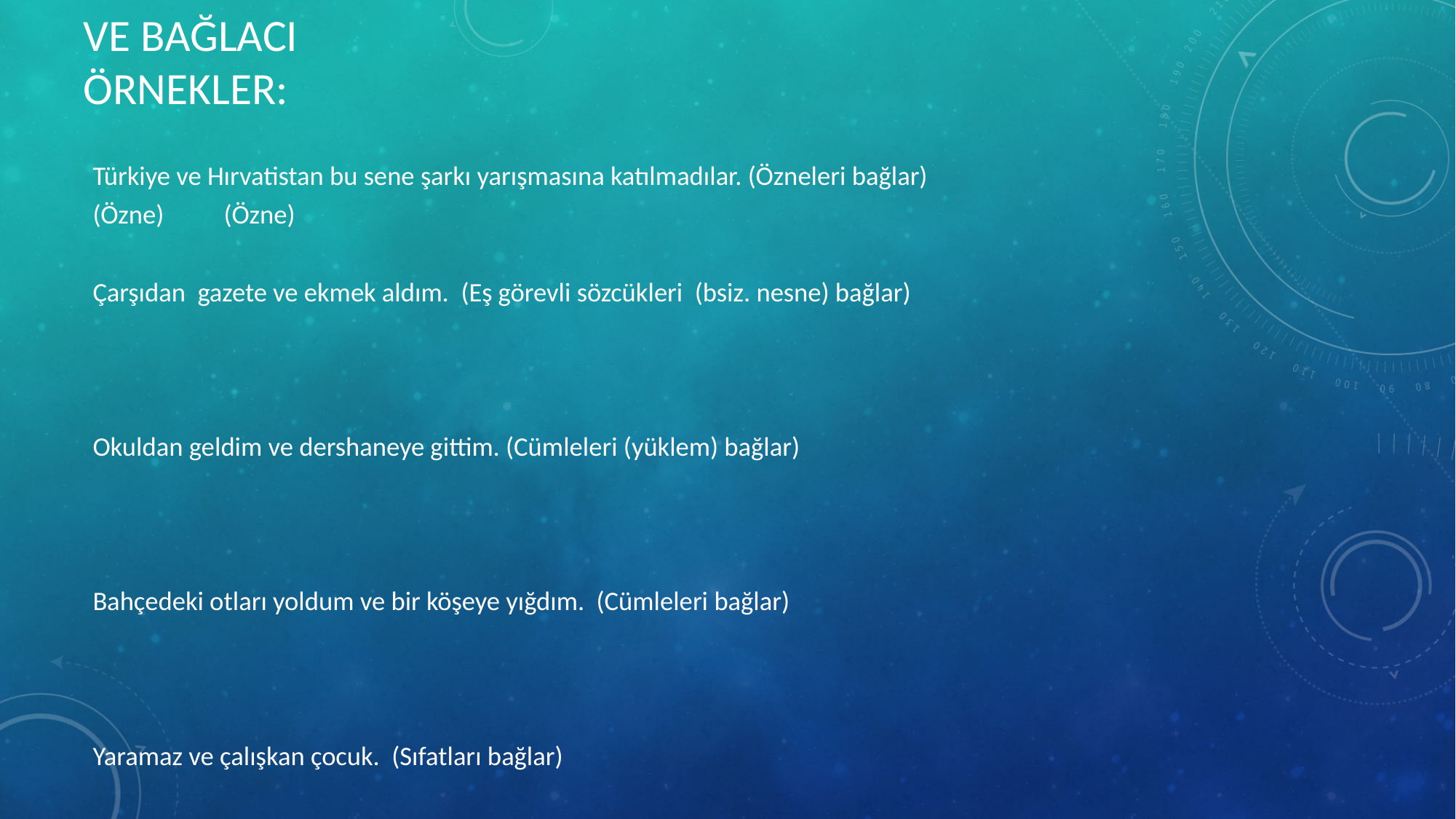

# VE BAĞLACI ÖRNEKLER:

Türkiye ve Hırvatistan bu sene şarkı yarışmasına katılmadılar. (Özneleri bağlar)
(Özne)          (Özne)

Çarşıdan  gazete ve ekmek aldım.  (Eş görevli sözcükleri  (bsiz. nesne) bağlar)

Okuldan geldim ve dershaneye gittim. (Cümleleri (yüklem) bağlar)

Bahçedeki otları yoldum ve bir köşeye yığdım.  (Cümleleri bağlar)

Yaramaz ve çalışkan çocuk.  (Sıfatları bağlar)